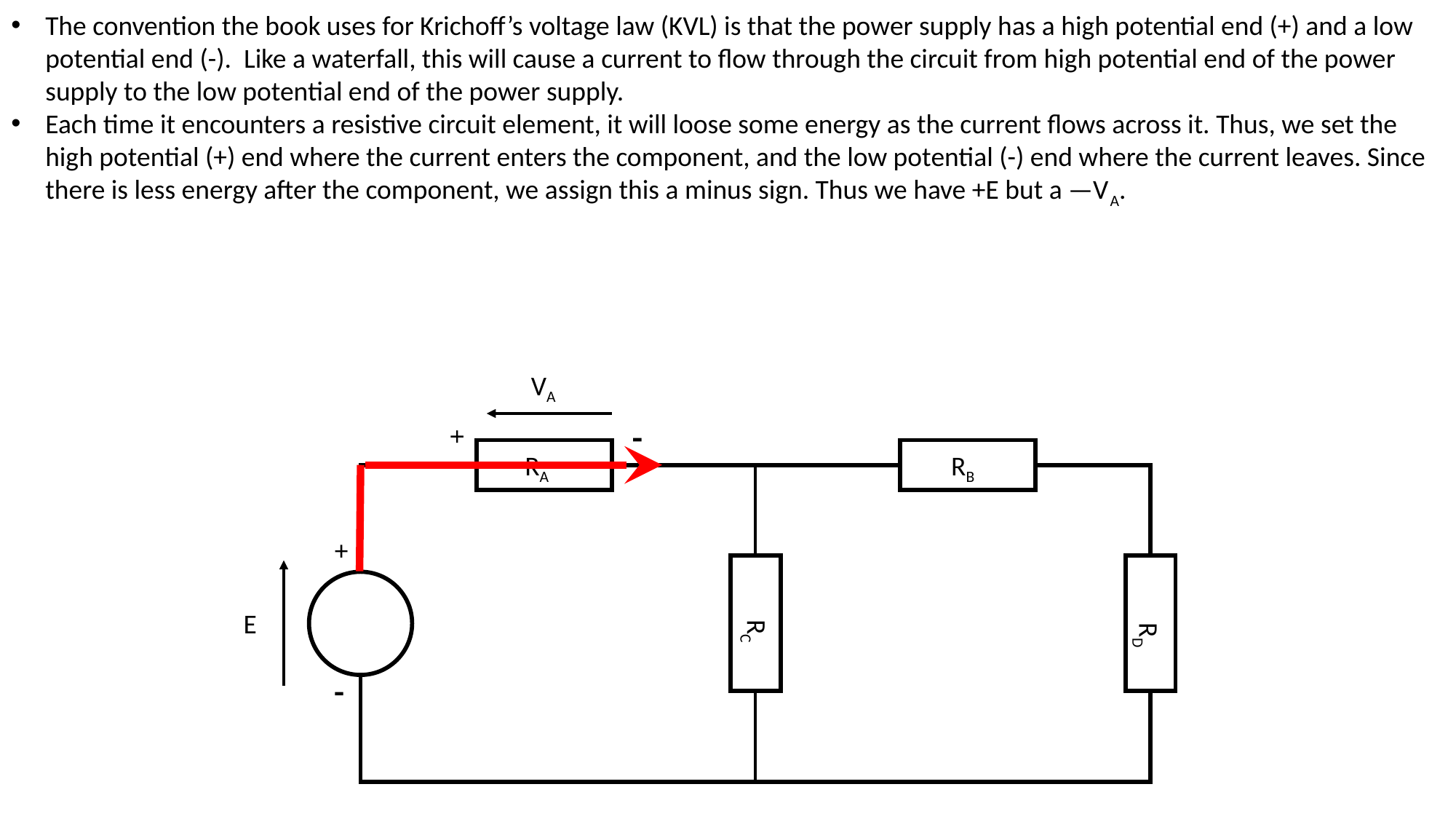

The convention the book uses for Krichoff’s voltage law (KVL) is that the power supply has a high potential end (+) and a low potential end (-).  Like a waterfall, this will cause a current to flow through the circuit from high potential end of the power supply to the low potential end of the power supply.
Each time it encounters a resistive circuit element, it will loose some energy as the current flows across it. Thus, we set the high potential (+) end where the current enters the component, and the low potential (-) end where the current leaves. Since there is less energy after the component, we assign this a minus sign. Thus we have +E but a —VA.
VA
+
−

RA
RB

E
RC
RD
+
−